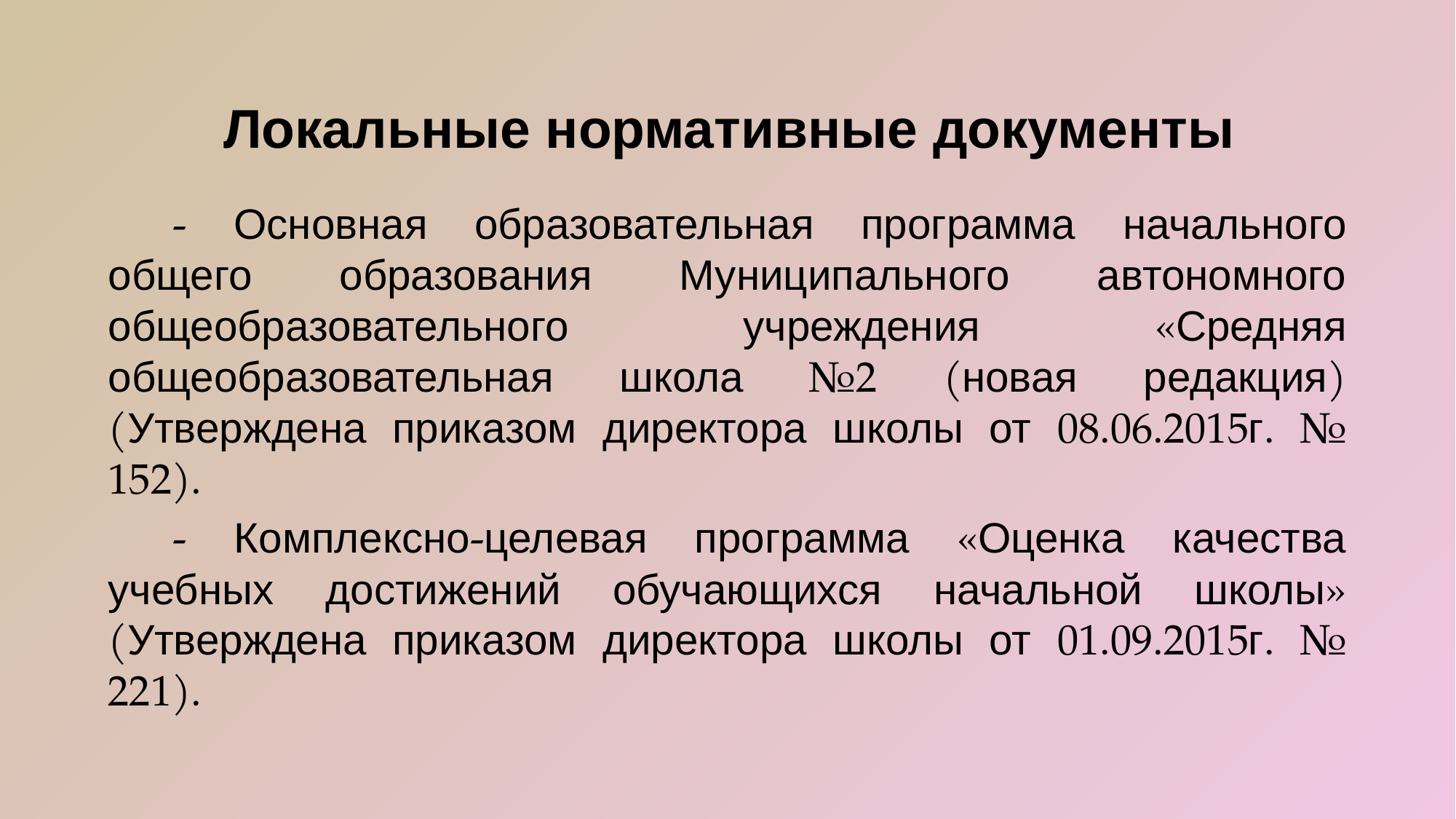

# Локальные нормативные документы
- Основная образовательная программа начального общего образования Муниципального автономного общеобразовательного учреждения «Средняя общеобразовательная школа №2 (новая редакция) (Утверждена приказом директора школы от 08.06.2015г. № 152).
- Комплексно-целевая программа «Оценка качества учебных достижений обучающихся начальной школы» (Утверждена приказом директора школы от 01.09.2015г. № 221).